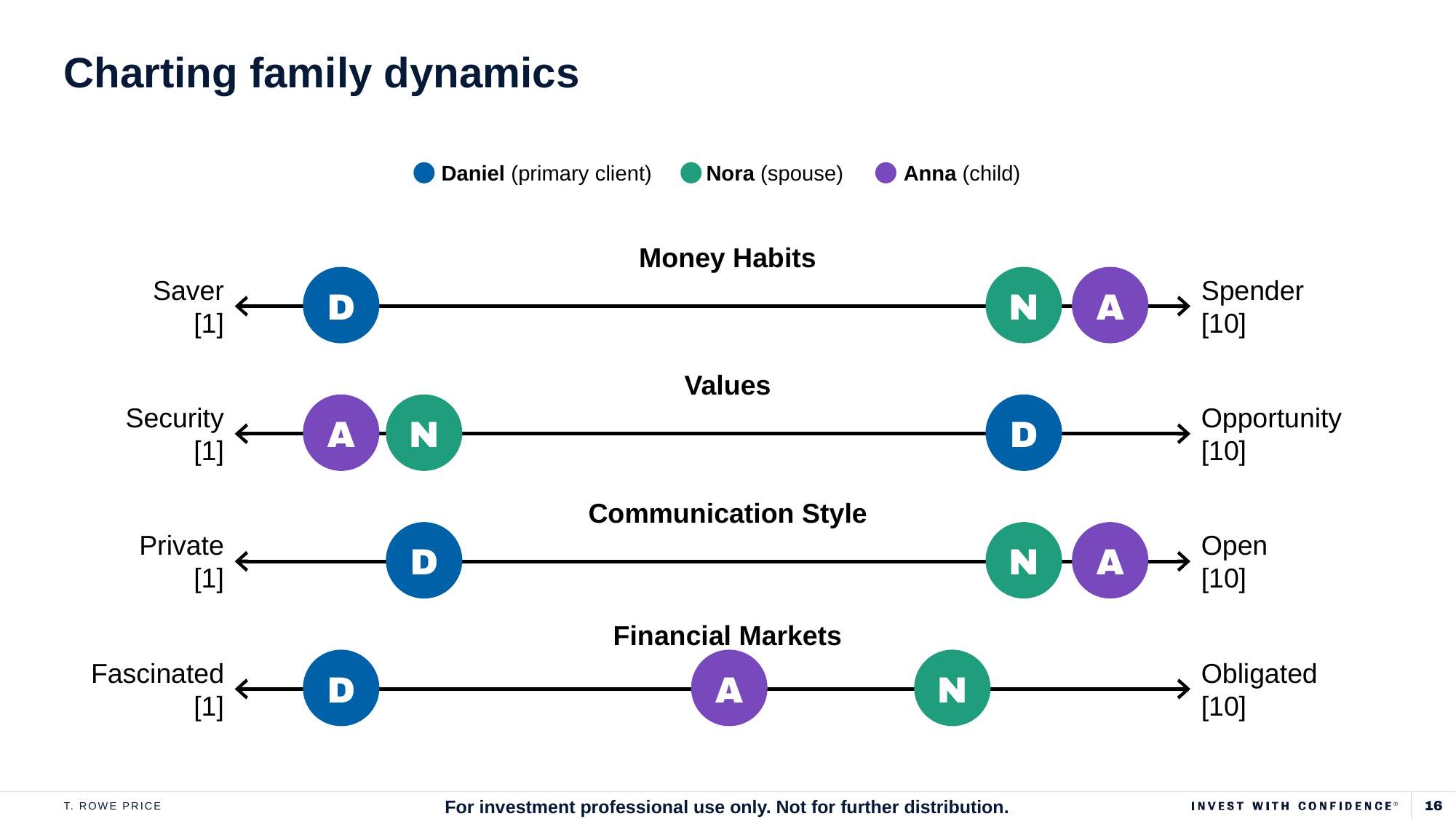

# Charting family dynamics

 Daniel (primary client)         Nora (spouse)          Anna (child)

Money Habits
D
N
A
Saver
[1]
Spender
[10]
Values
A
N
D
Security
[1]
Opportunity
[10]
Communication Style
D
N
A
Private
[1]
Open
[10]
Financial Markets
D
A
N
Fascinated
[1]
Obligated
[10]

For investment professional use only. Not for further distribution.